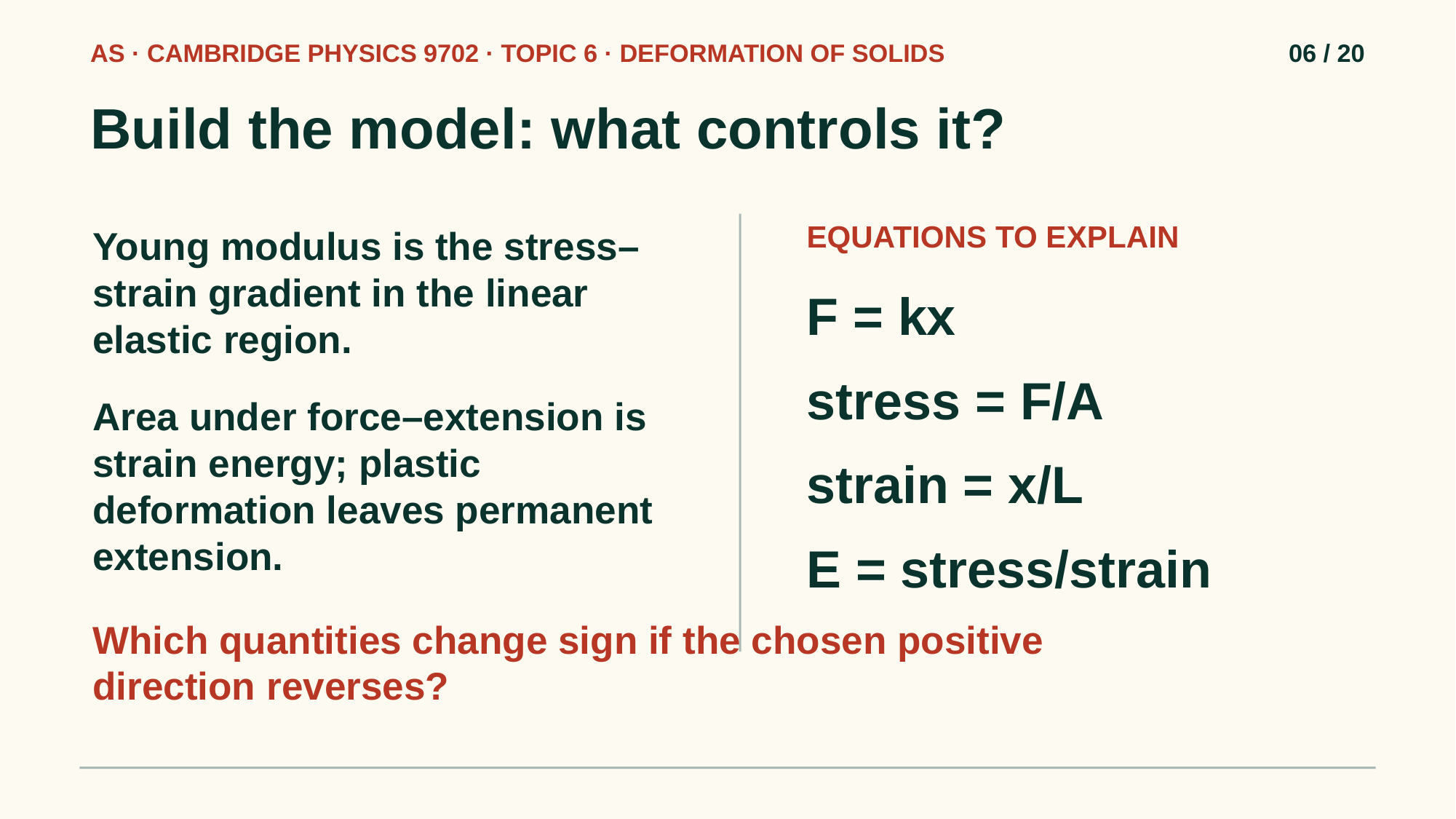

AS · CAMBRIDGE PHYSICS 9702 · TOPIC 6 · DEFORMATION OF SOLIDS
06 / 20
Build the model: what controls it?
EQUATIONS TO EXPLAIN

Young modulus is the stress–strain gradient in the linear elastic region.
F = kx
stress = F/A
Area under force–extension is strain energy; plastic deformation leaves permanent extension.
strain = x/L
E = stress/strain
Which quantities change sign if the chosen positive direction reverses?